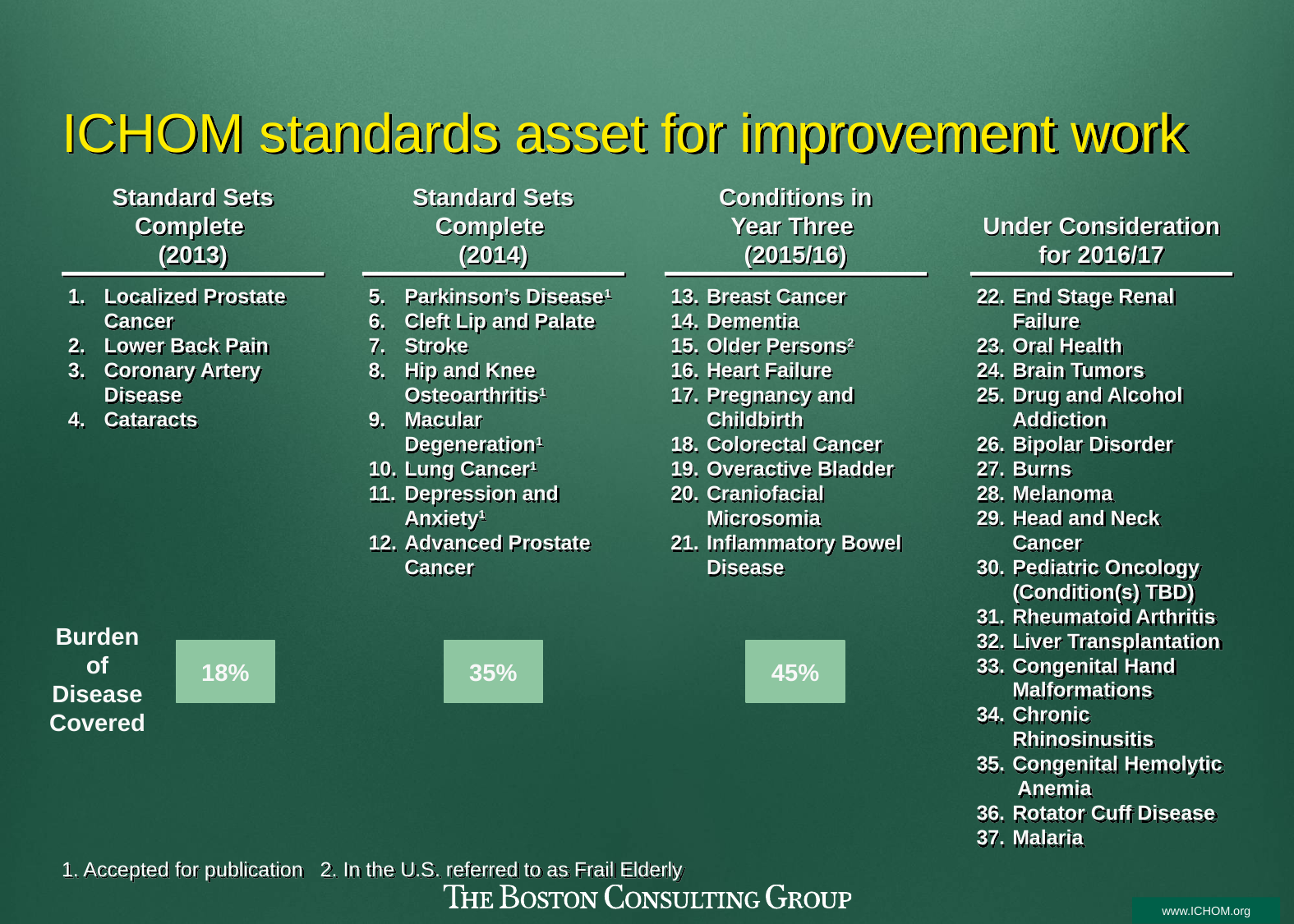

# ICHOM standards asset for improvement work
Standard Sets Complete
(2013)
Standard Sets Complete
(2014)
Conditions in
Year Three
(2015/16)
Under Consideration for 2016/17
Localized Prostate Cancer
Lower Back Pain
Coronary Artery Disease
Cataracts
Parkinson’s Disease1
Cleft Lip and Palate
Stroke
Hip and Knee Osteoarthritis1
Macular Degeneration1
Lung Cancer1
Depression and Anxiety1
Advanced Prostate Cancer
Breast Cancer
Dementia
Older Persons2
Heart Failure
Pregnancy and Childbirth
Colorectal Cancer
Overactive Bladder
Craniofacial Microsomia
Inflammatory Bowel Disease
End Stage Renal Failure
Oral Health
Brain Tumors
Drug and Alcohol Addiction
Bipolar Disorder
Burns
Melanoma
Head and Neck Cancer
Pediatric Oncology (Condition(s) TBD)
Rheumatoid Arthritis
Liver Transplantation
Congenital Hand Malformations
Chronic Rhinosinusitis
Congenital Hemolytic  Anemia
Rotator Cuff Disease
Malaria

Burden
of
Disease
Covered
18%
35%
45%
1. Accepted for publication   2. In the U.S. referred to as Frail Elderly
www.ICHOM.org